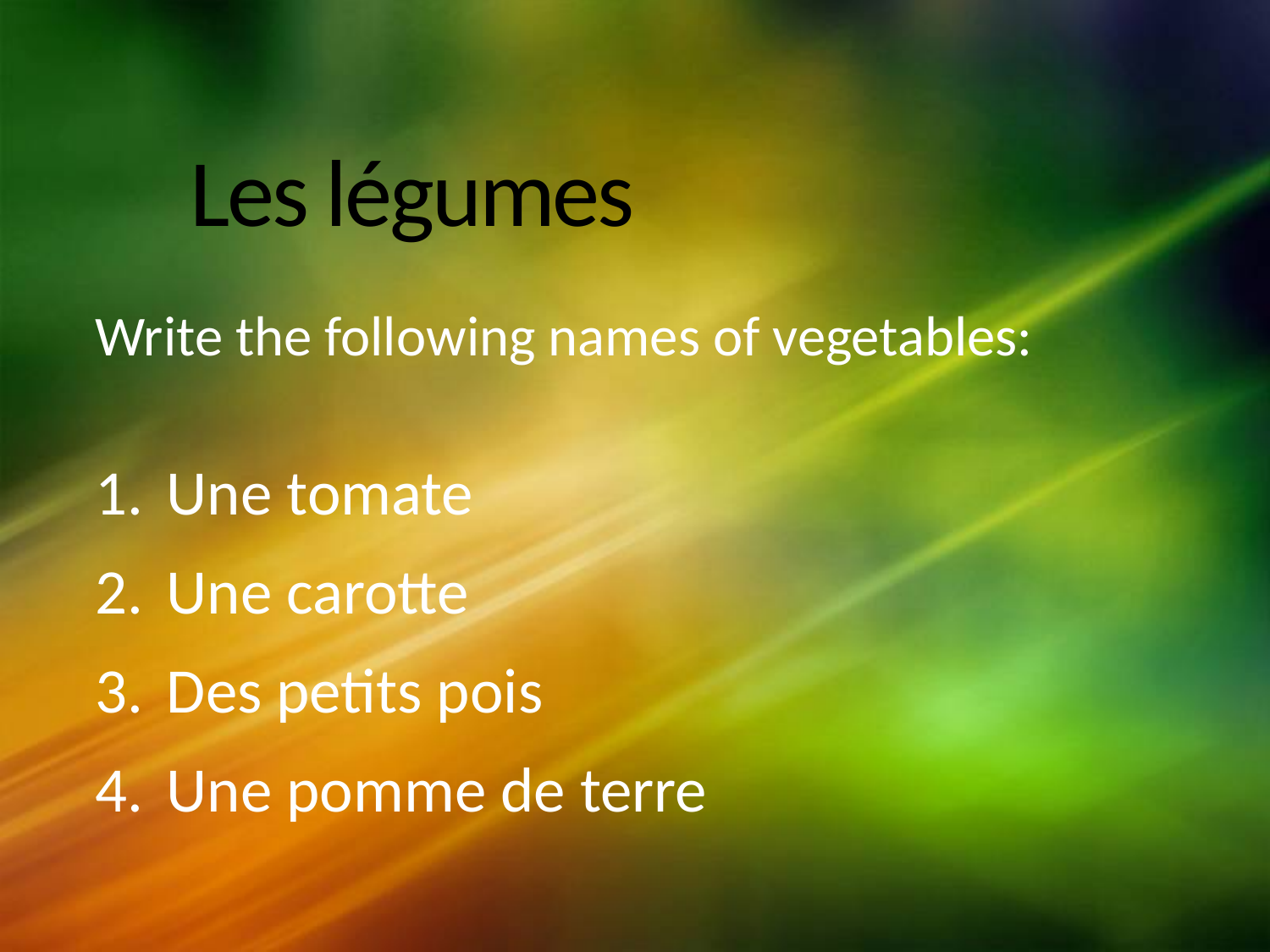

# Les légumes
Write the following names of vegetables:

Une tomate
Une carotte
Des petits pois
Une pomme de terre